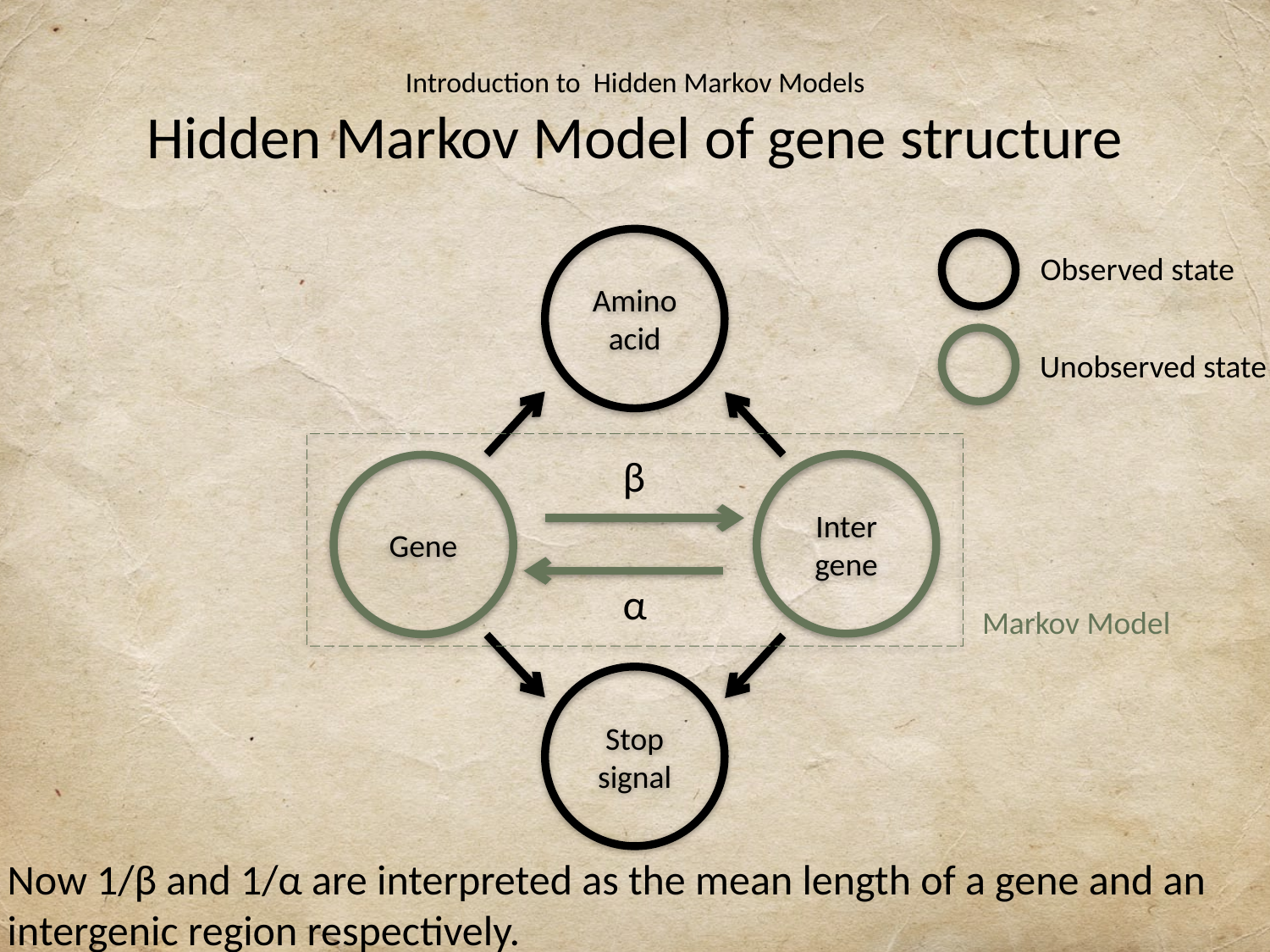

# Introduction to  Hidden Markov Models Hidden Markov Model of gene structure
Amino acid

Observed state

Unobserved state

β
Inter
gene
Gene
α
Markov Model
Stop signal
Now 1/β and 1/α are interpreted as the mean length of a gene and an intergenic region respectively.